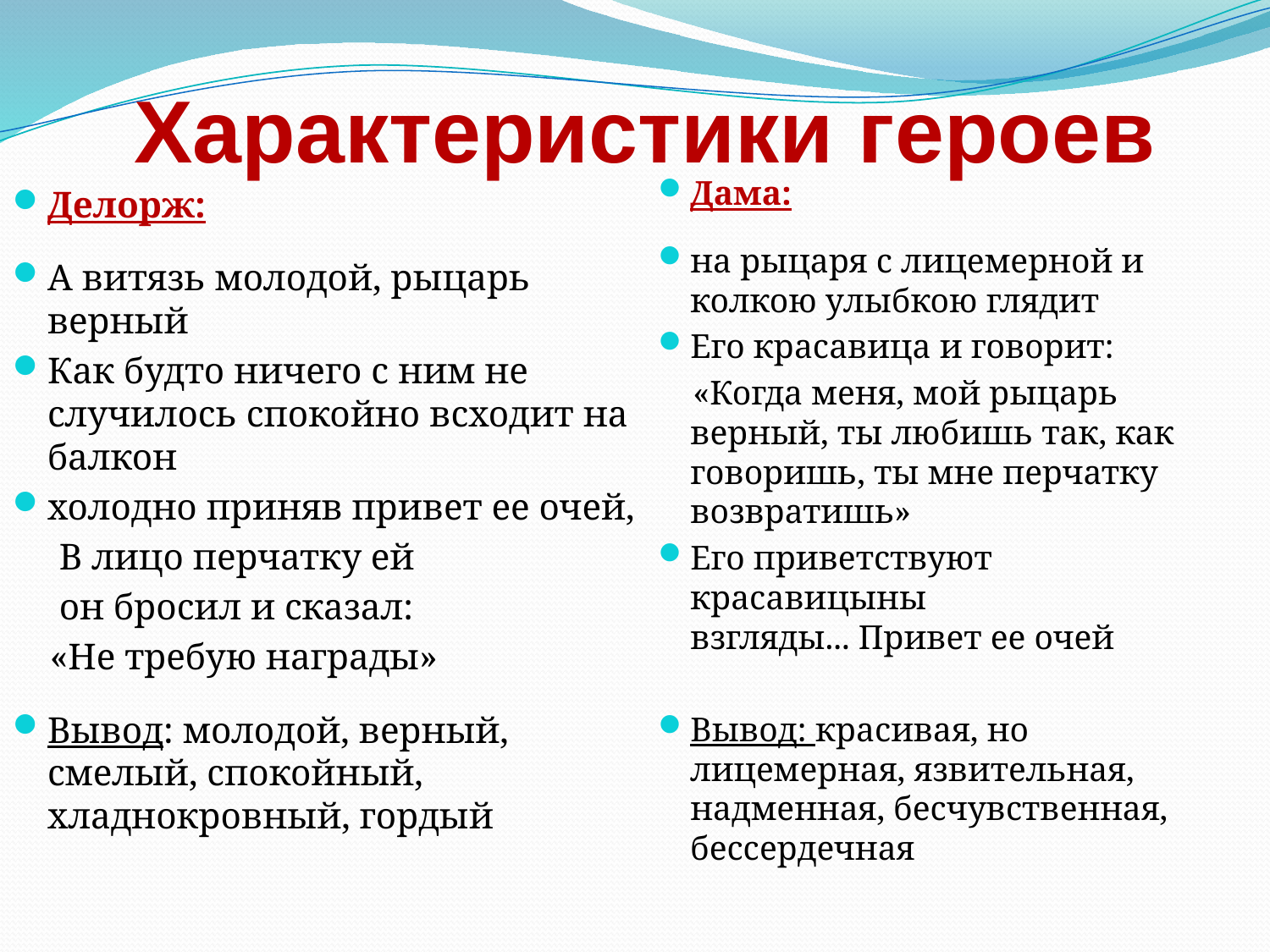

# Характеристики героев
Дама:

на рыцаря с лицемерной и колкою улыбкою глядит
Его красавица и говорит:
    «Когда меня, мой рыцарь верный, ты любишь так, как говоришь, ты мне перчатку возвратишь»
Его приветствуют красавицыны
взгляды... Привет ее очей

Вывод: красивая, но лицемерная, язвительная, надменная, бесчувственная, бессердечная
Делорж:

А витязь молодой, рыцарь верный
Как будто ничего с ним не случилось спокойно всходит на балкон
холодно приняв привет ее очей,
     В лицо перчатку ей
     он бросил и сказал:
    «Не требую награды»

Вывод: молодой, верный, смелый, спокойный, хладнокровный, гордый